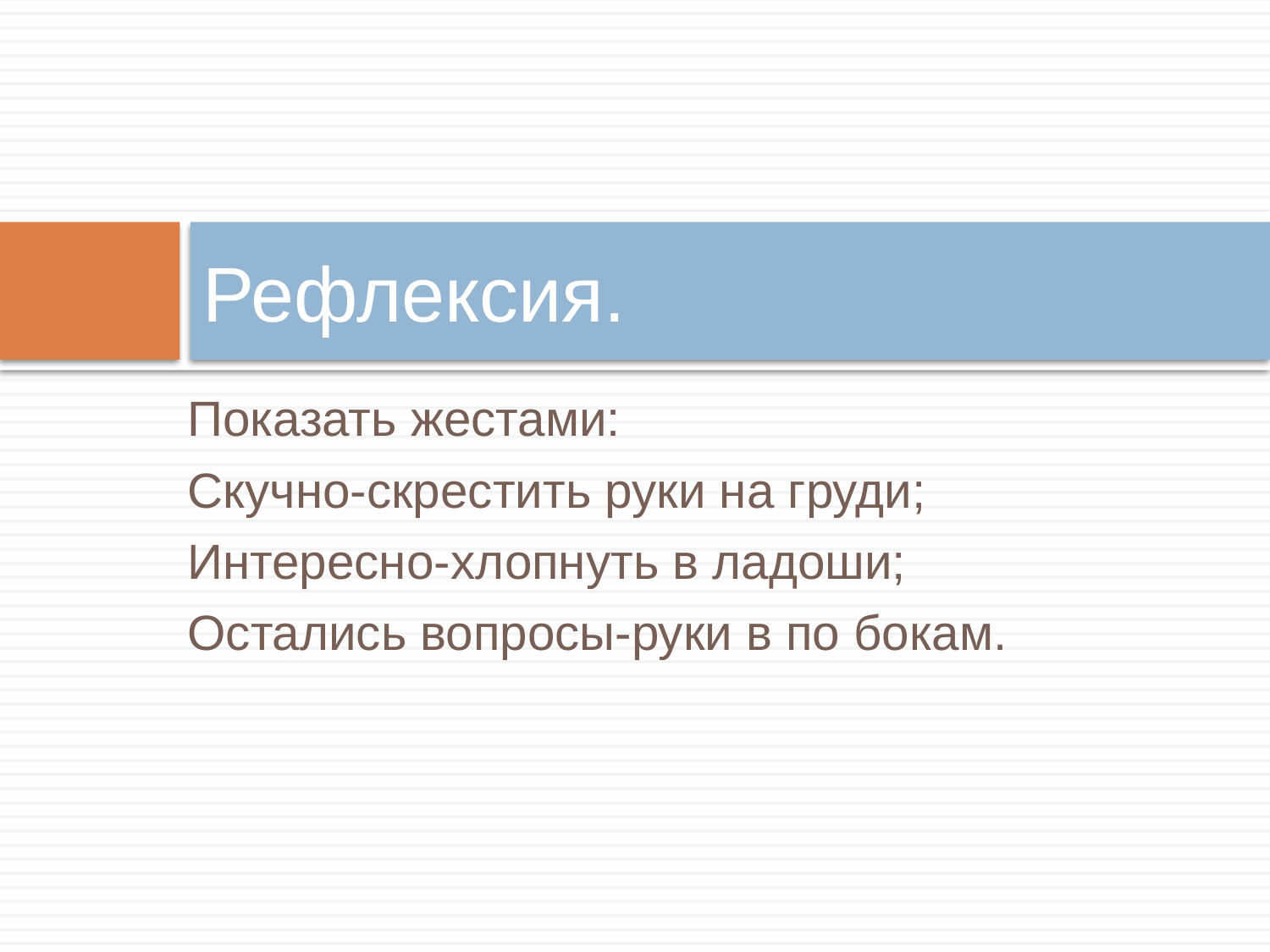

# Рефлексия.
Показать жестами:
Скучно-скрестить руки на груди;
Интересно-хлопнуть в ладоши;
Остались вопросы-руки в по бокам.